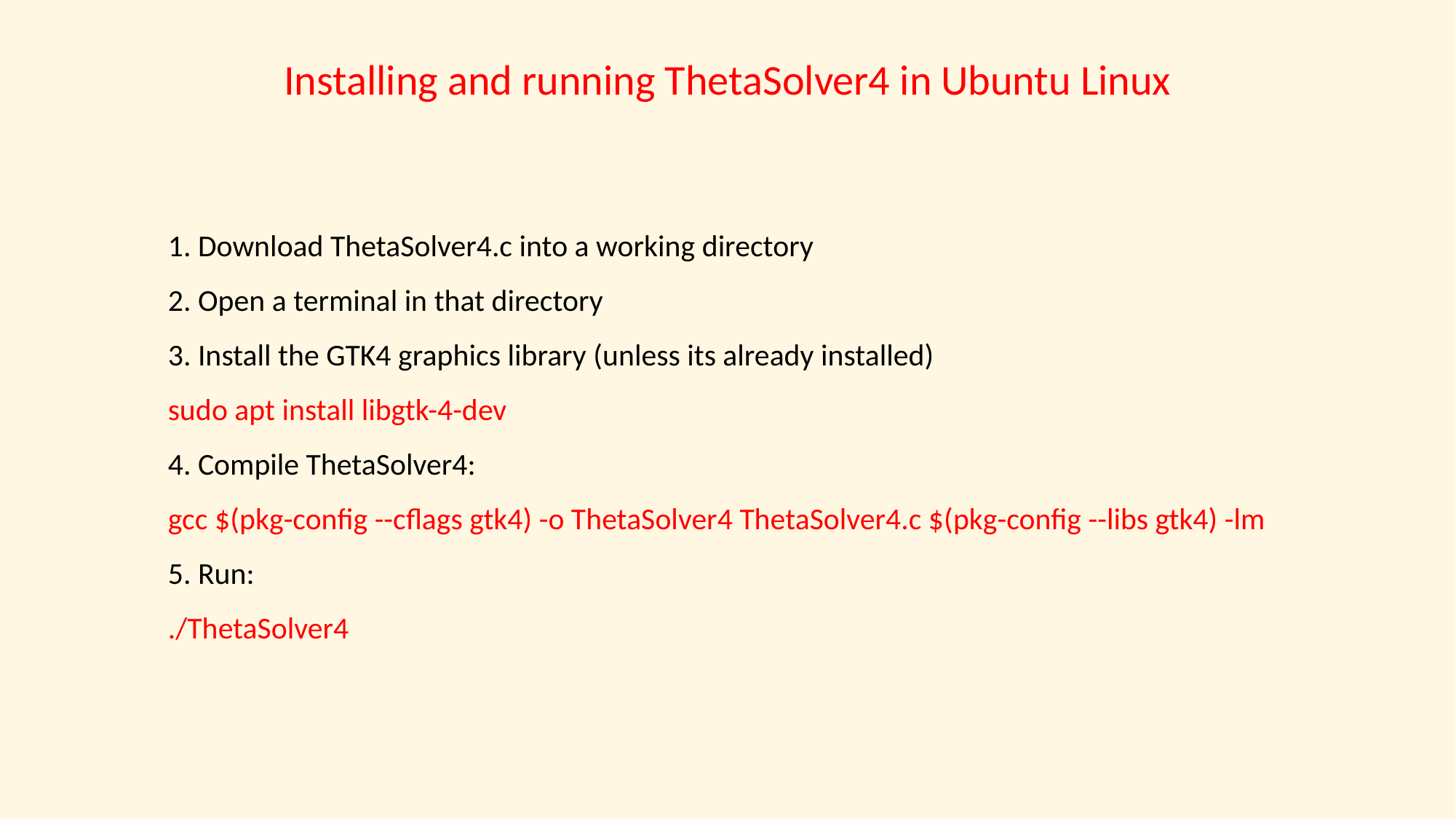

Installing and running ThetaSolver4 in Ubuntu Linux
1. Download ThetaSolver4.c into a working directory
2. Open a terminal in that directory
3. Install the GTK4 graphics library (unless its already installed)
sudo apt install libgtk-4-dev
4. Compile ThetaSolver4:
gcc $(pkg-config --cflags gtk4) -o ThetaSolver4 ThetaSolver4.c $(pkg-config --libs gtk4) -lm
5. Run:
./ThetaSolver4